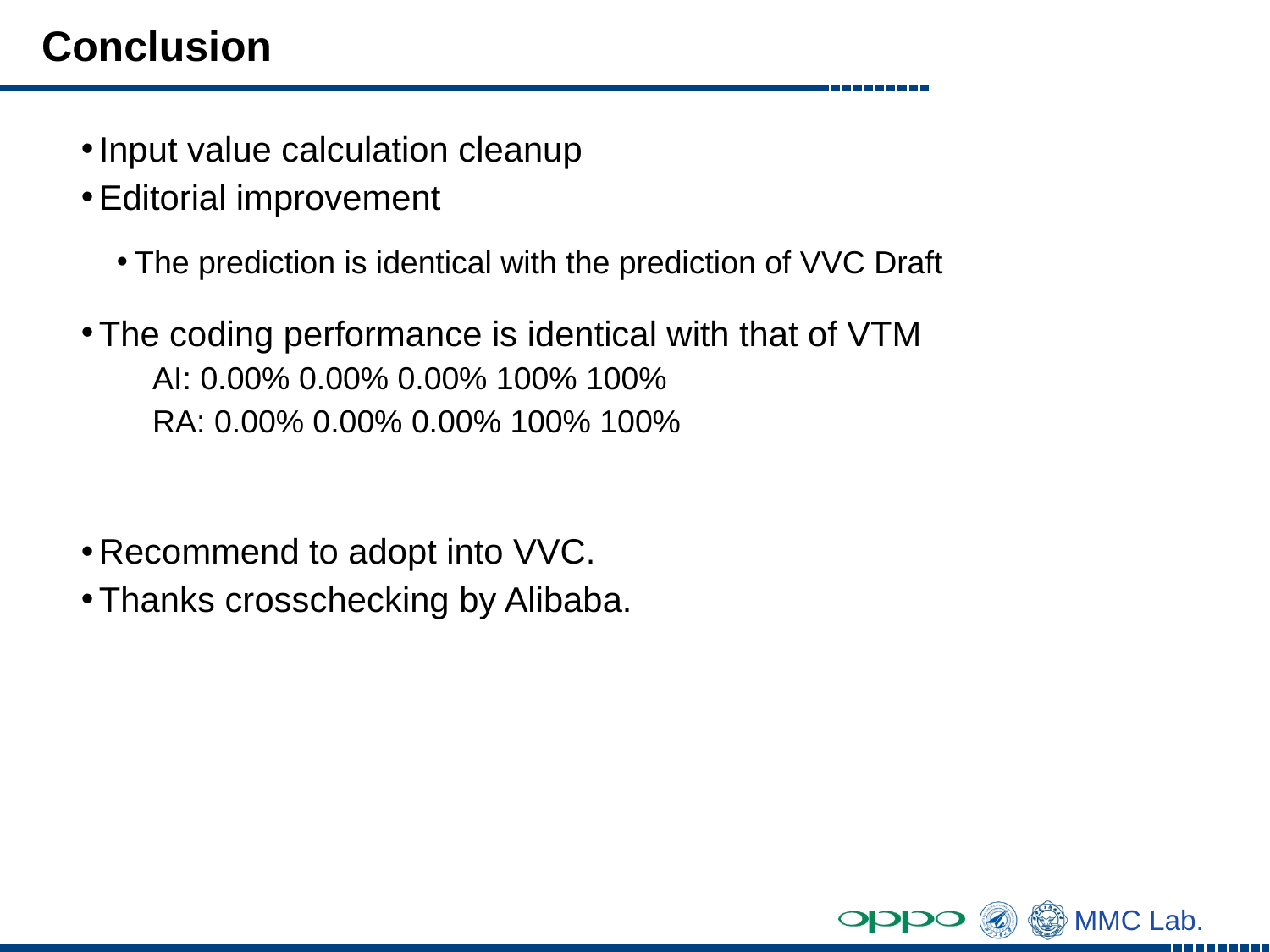

# Conclusion
Input value calculation cleanup
Editorial improvement
The prediction is identical with the prediction of VVC Draft
The coding performance is identical with that of VTM
AI: 0.00% 0.00% 0.00% 100% 100%
RA: 0.00% 0.00% 0.00% 100% 100%

Recommend to adopt into VVC.
Thanks crosschecking by Alibaba.